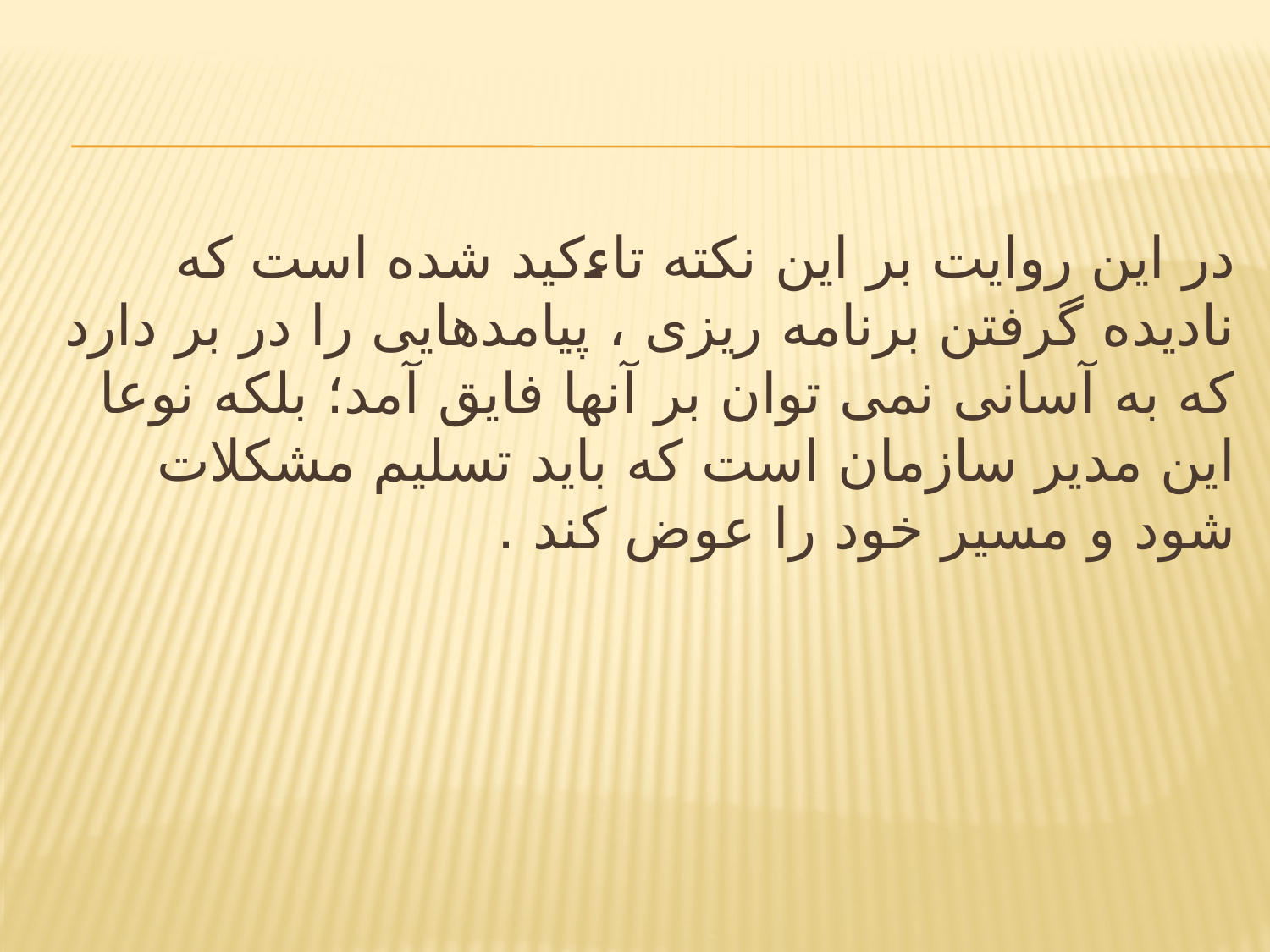

#
در اين روايت بر اين نكته تاءكيد شده است كه ناديده گرفتن برنامه ريزى ، پيامدهايى را در بر دارد كه به آسانى نمى توان بر آنها فايق آمد؛ بلكه نوعا اين مدير سازمان است كه بايد تسليم مشكلات شود و مسير خود را عوض كند .